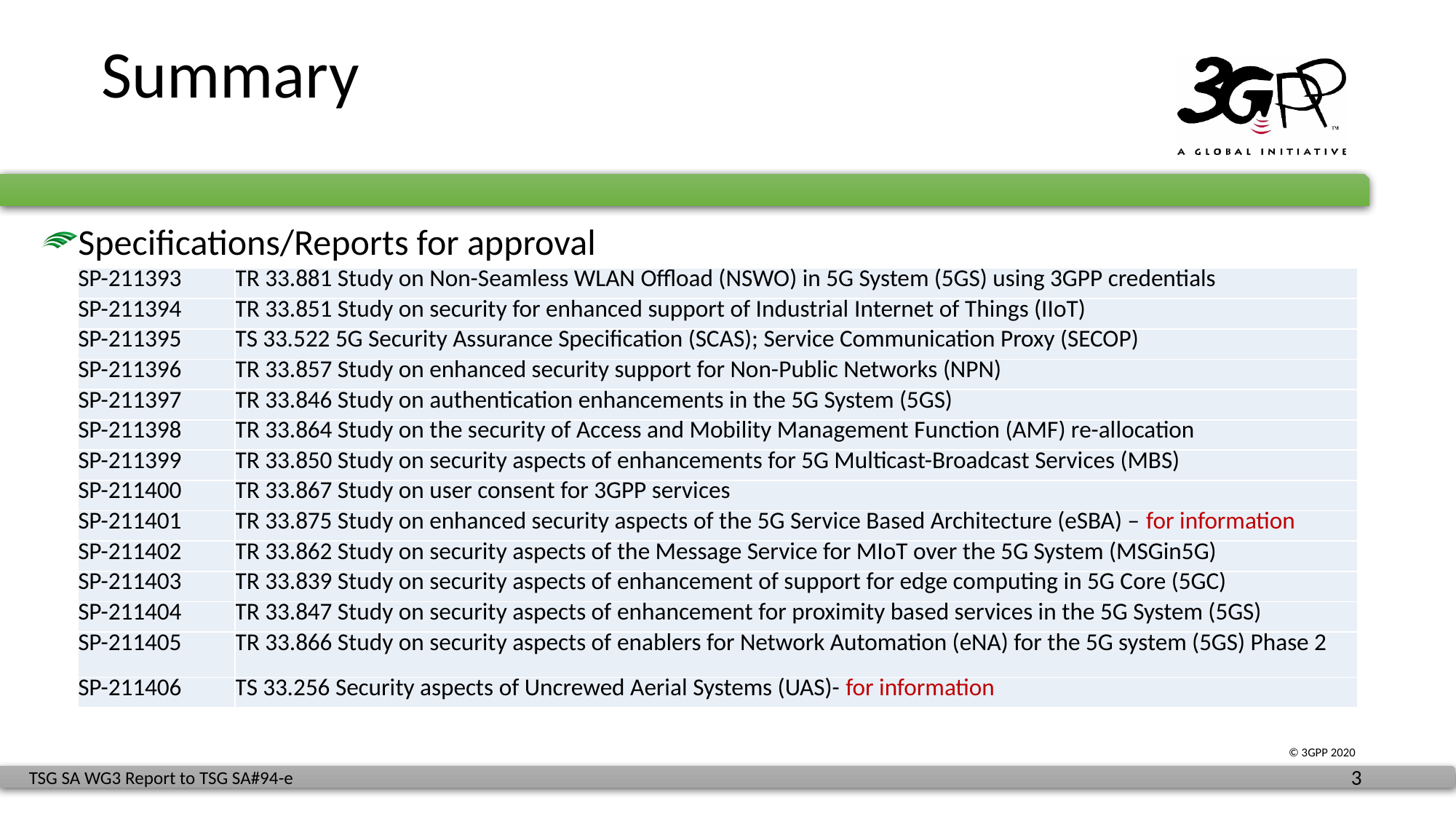

# Summary
Specifications/Reports for approval

| SP-211393 | TR 33.881 Study on Non-Seamless WLAN Offload (NSWO) in 5G System (5GS) using 3GPP credentials |
| --- | --- |
| SP-211394 | TR 33.851 Study on security for enhanced support of Industrial Internet of Things (IIoT) |
| SP-211395 | TS 33.522 5G Security Assurance Specification (SCAS); Service Communication Proxy (SECOP) |
| SP-211396 | TR 33.857 Study on enhanced security support for Non-Public Networks (NPN) |
| SP-211397 | TR 33.846 Study on authentication enhancements in the 5G System (5GS) |
| SP-211398 | TR 33.864 Study on the security of Access and Mobility Management Function (AMF) re-allocation |
| SP-211399 | TR 33.850 Study on security aspects of enhancements for 5G Multicast-Broadcast Services (MBS) |
| SP-211400 | TR 33.867 Study on user consent for 3GPP services |
| SP-211401 | TR 33.875 Study on enhanced security aspects of the 5G Service Based Architecture (eSBA) – for information |
| SP-211402 | TR 33.862 Study on security aspects of the Message Service for MIoT over the 5G System (MSGin5G) |
| SP-211403 | TR 33.839 Study on security aspects of enhancement of support for edge computing in 5G Core (5GC) |
| SP-211404 | TR 33.847 Study on security aspects of enhancement for proximity based services in the 5G System (5GS) |
| SP-211405 | TR 33.866 Study on security aspects of enablers for Network Automation (eNA) for the 5G system (5GS) Phase 2 |
| SP-211406 | TS 33.256 Security aspects of Uncrewed Aerial Systems (UAS)- for information |